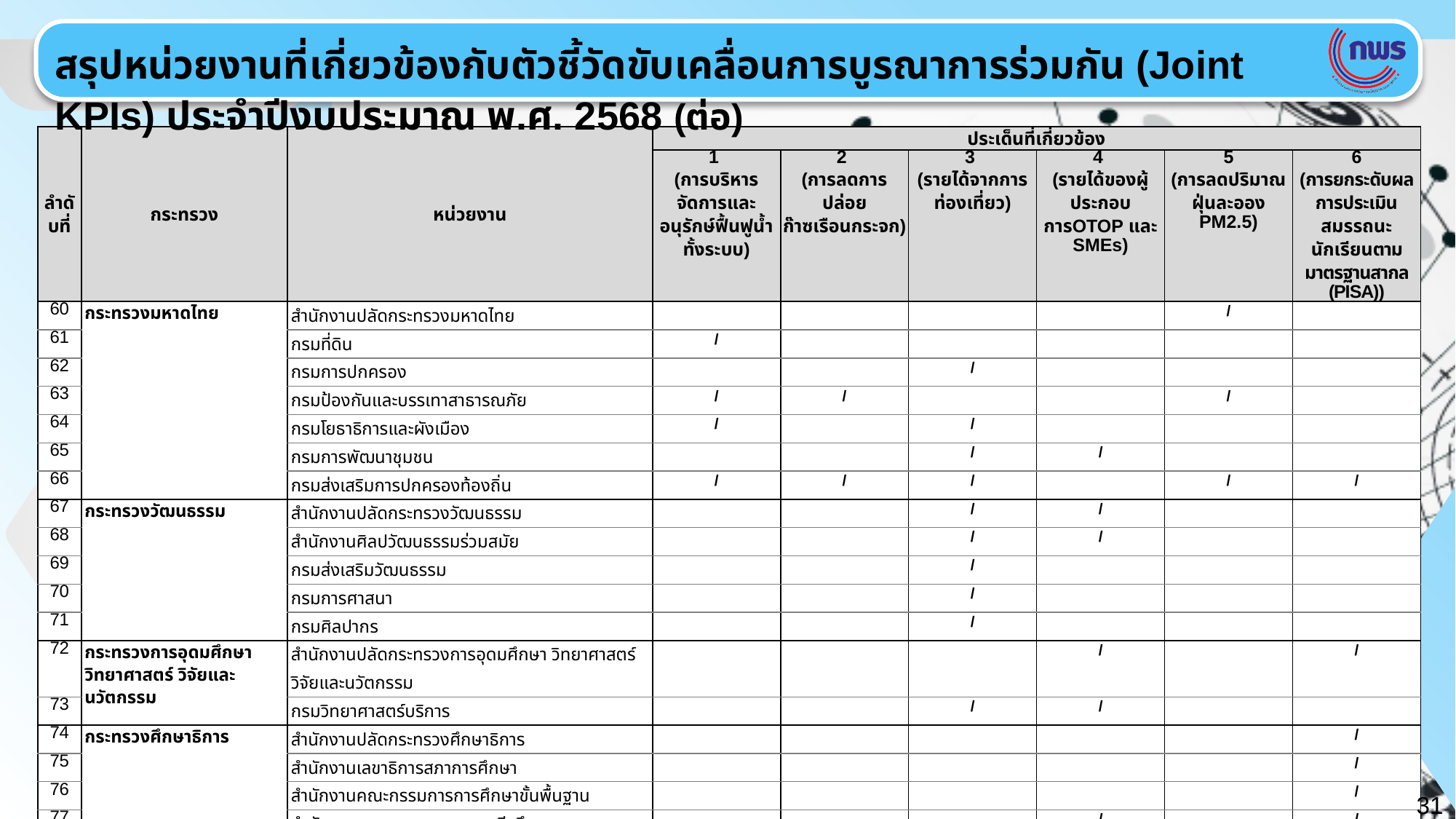

สรุปหน่วยงานที่เกี่ยวข้องกับตัวชี้วัดขับเคลื่อนการบูรณาการร่วมกัน (Joint KPIs) ประจำปีงบประมาณ พ.ศ. 2568 (ต่อ)
| ลำดับที่ | กระทรวง | หน่วยงาน | ประเด็นที่เกี่ยวข้อง |  |  |  |  |  |
| --- | --- | --- | --- | --- | --- | --- | --- | --- |
|  |  |  | 1 (การบริหารจัดการและอนุรักษ์ฟื้นฟูน้ำทั้งระบบ) | 2 (การลดการปล่อย ก๊าซเรือนกระจก) | 3 (รายได้จากการท่องเที่ยว) | 4 (รายได้ของผู้ประกอบการOTOP และ SMEs) | 5 (การลดปริมาณฝุ่นละออง PM2.5) | 6 (การยกระดับผลการประเมินสมรรถนะนักเรียนตามมาตรฐานสากล (PISA)) |
| 60 | กระทรวงมหาดไทย | สำนักงานปลัดกระทรวงมหาดไทย |  |  |  |  | / |  |
| 61 |  | กรมที่ดิน | / |  |  |  |  |  |
| 62 |  | กรมการปกครอง |  |  | / |  |  |  |
| 63 |  | กรมป้องกันและบรรเทาสาธารณภัย | / | / |  |  | / |  |
| 64 |  | กรมโยธาธิการและผังเมือง | / |  | / |  |  |  |
| 65 |  | กรมการพัฒนาชุมชน |  |  | / | / |  |  |
| 66 |  | กรมส่งเสริมการปกครองท้องถิ่น | / | / | / |  | / | / |
| 67 | กระทรวงวัฒนธรรม | สำนักงานปลัดกระทรวงวัฒนธรรม |  |  | / | / |  |  |
| 68 |  | สำนักงานศิลปวัฒนธรรมร่วมสมัย |  |  | / | / |  |  |
| 69 |  | กรมส่งเสริมวัฒนธรรม |  |  | / |  |  |  |
| 70 |  | กรมการศาสนา |  |  | / |  |  |  |
| 71 |  | กรมศิลปากร |  |  | / |  |  |  |
| 72 | กระทรวงการอุดมศึกษา วิทยาศาสตร์ วิจัยและนวัตกรรม | สำนักงานปลัดกระทรวงการอุดมศึกษา วิทยาศาสตร์ วิจัยและนวัตกรรม |  |  |  | / |  | / |
| 73 |  | กรมวิทยาศาสตร์บริการ |  |  | / | / |  |  |
| 74 | กระทรวงศึกษาธิการ | สำนักงานปลัดกระทรวงศึกษาธิการ |  |  |  |  |  | / |
| 75 |  | สำนักงานเลขาธิการสภาการศึกษา |  |  |  |  |  | / |
| 76 |  | สำนักงานคณะกรรมการการศึกษาขั้นพื้นฐาน |  |  |  |  |  | / |
| 77 |  | สำนักงานคณะกรรมการการอาชีวศึกษา |  |  |  | / |  | / |
| 78 | กระทรวงสาธารณสุข | กรมการแพทย์แผนไทยและการแพทย์ทางเลือก |  |  | / | / |  |  |
| 79 |  | กรมวิทยาศาสตร์การแพทย์ |  |  |  | / |  |  |
| 80 |  | กรมสนับสนุนบริการสุขภาพ |  |  | / |  |  |  |
| 81 |  | สำนักงานคณะกรรมการอาหารและยา |  |  |  | / |  |  |
| 82 |  | กรมอนามัย | / |  | / | / | / |  |
| 83 |  | กรมควบคุมโรค | / |  | / |  | / |  |
31